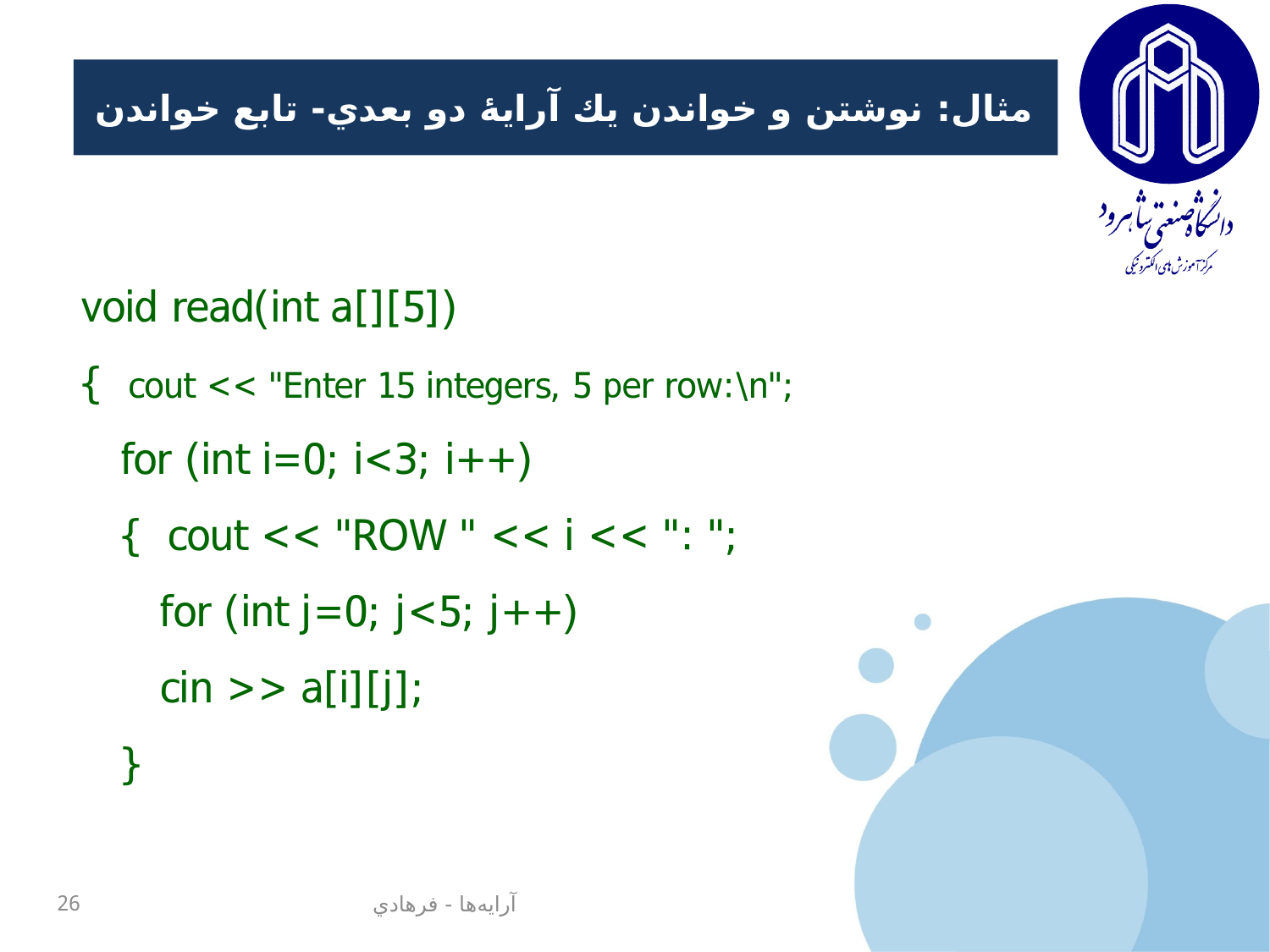

# مثال‌: نوشتن و خواندن يك آرايۀ دو بعدي- تابع خواندن
void read(int a[][5])
{  cout << "Enter 15 integers, 5 per row:\n";
   for (int i=0; i<3; i++)
   {  cout << "ROW " << i << ": ";
      for (int j=0; j<5; j++)
      cin >> a[i][j];
   }
26
آرايه‌ها - فرهادي